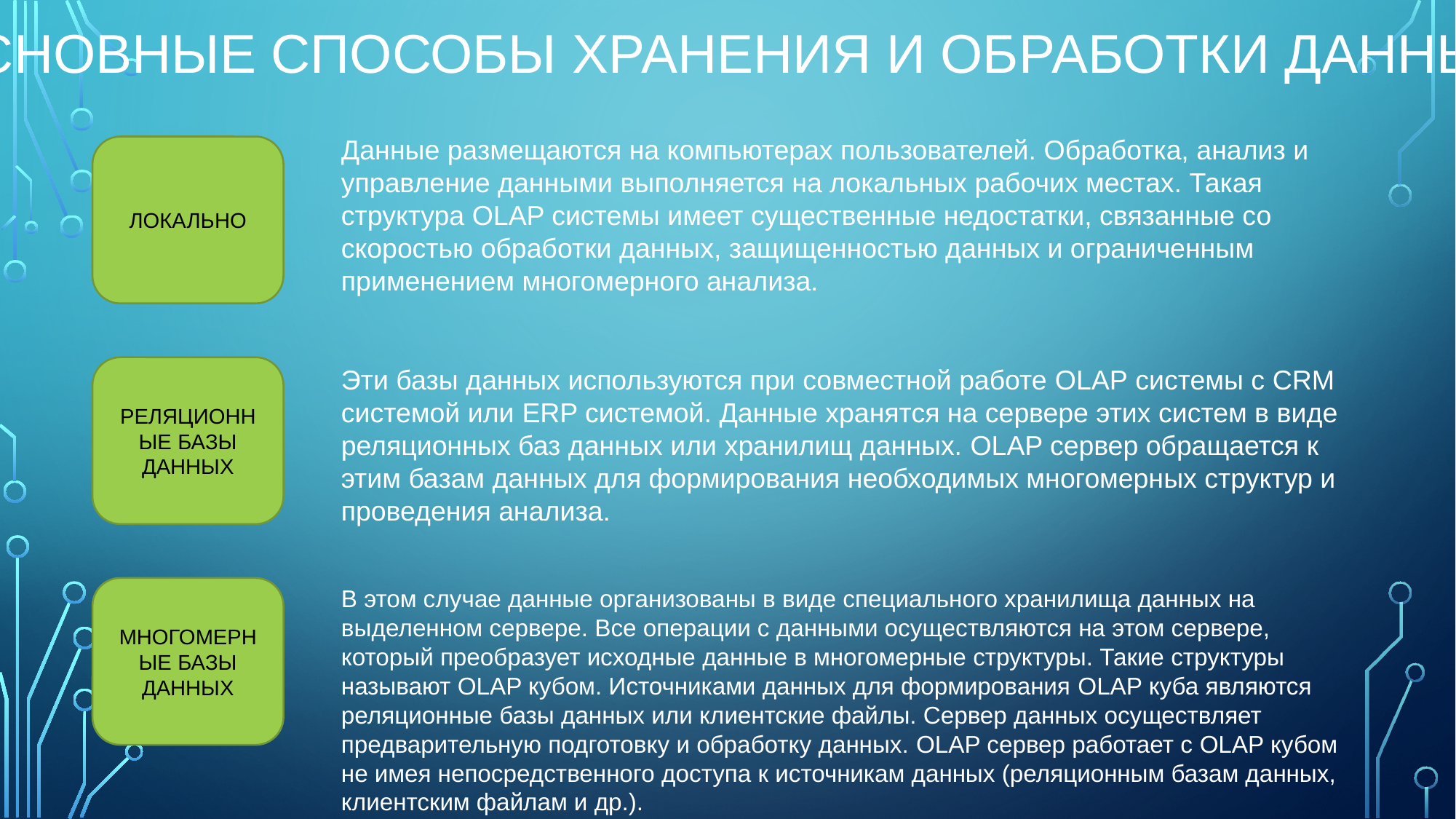

ОСНОВНЫЕ СПОСОБЫ ХРАНЕНИЯ И ОБРАБОТКИ ДАННЫХ
Данные размещаются на компьютерах пользователей. Обработка, анализ и управление данными выполняется на локальных рабочих местах. Такая структура OLAP системы имеет существенные недостатки, связанные со скоростью обработки данных, защищенностью данных и ограниченным применением многомерного анализа.
ЛОКАЛЬНО
РЕЛЯЦИОННЫЕ БАЗЫ ДАННЫХ
Эти базы данных используются при совместной работе OLAP системы с CRM системой или ERP системой. Данные хранятся на сервере этих систем в виде реляционных баз данных или хранилищ данных. OLAP сервер обращается к этим базам данных для формирования необходимых многомерных структур и проведения анализа.
МНОГОМЕРНЫЕ БАЗЫ ДАННЫХ
В этом случае данные организованы в виде специального хранилища данных на выделенном сервере. Все операции с данными осуществляются на этом сервере, который преобразует исходные данные в многомерные структуры. Такие структуры называют OLAP кубом. Источниками данных для формирования OLAP куба являются реляционные базы данных или клиентские файлы. Сервер данных осуществляет предварительную подготовку и обработку данных. OLAP сервер работает с OLAP кубом не имея непосредственного доступа к источникам данных (реляционным базам данных, клиентским файлам и др.).